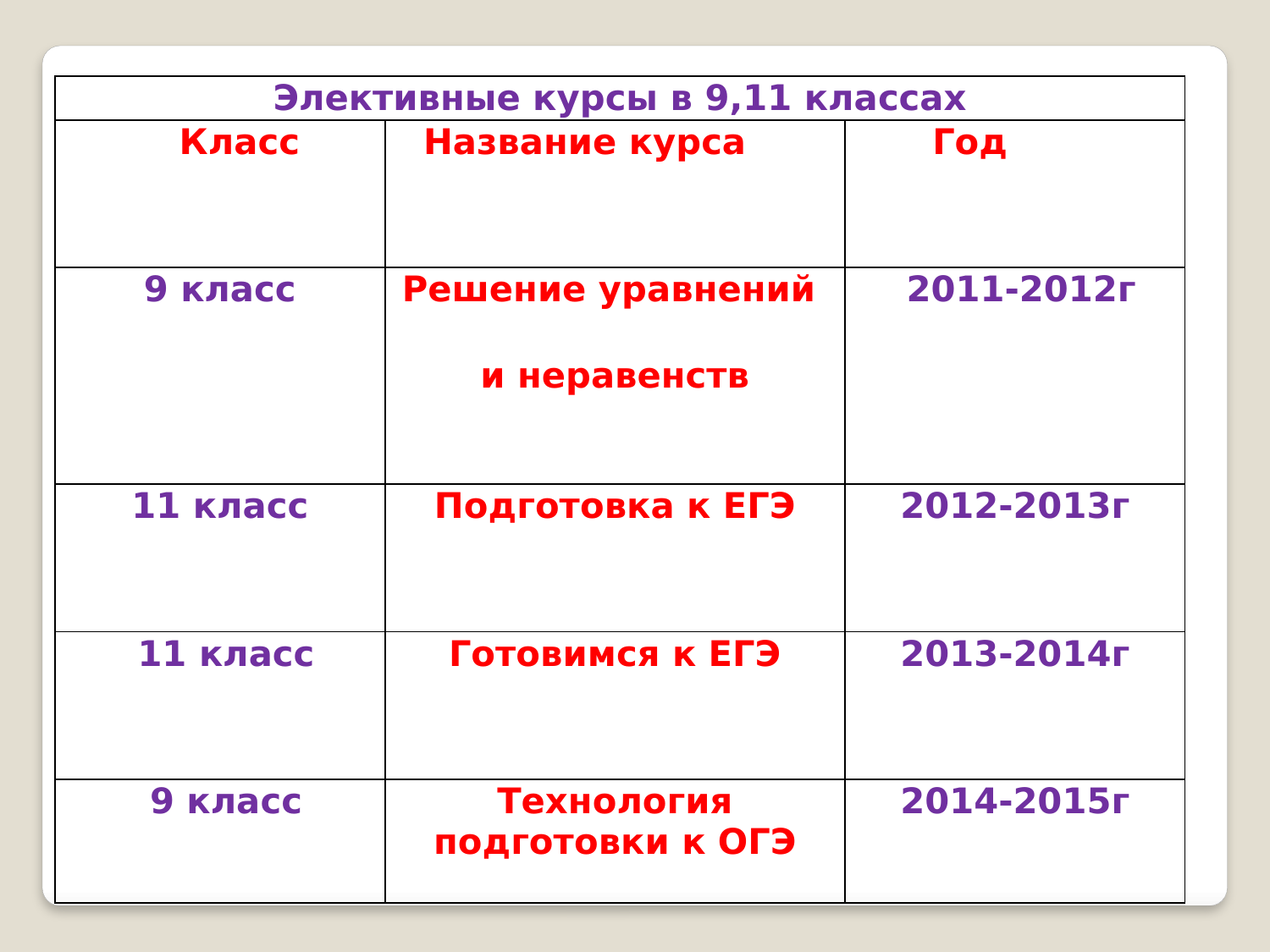

| Элективные курсы в 9,11 классах |  |  |
| --- | --- | --- |
| Класс | Название курса | Год |
| 9 класс | Решение уравнений и неравенств | 2011-2012г |
| 11 класс | Подготовка к ЕГЭ | 2012-2013г |
| 11 класс | Готовимся к ЕГЭ | 2013-2014г |
| 9 класс | Технология подготовки к ОГЭ | 2014-2015г |